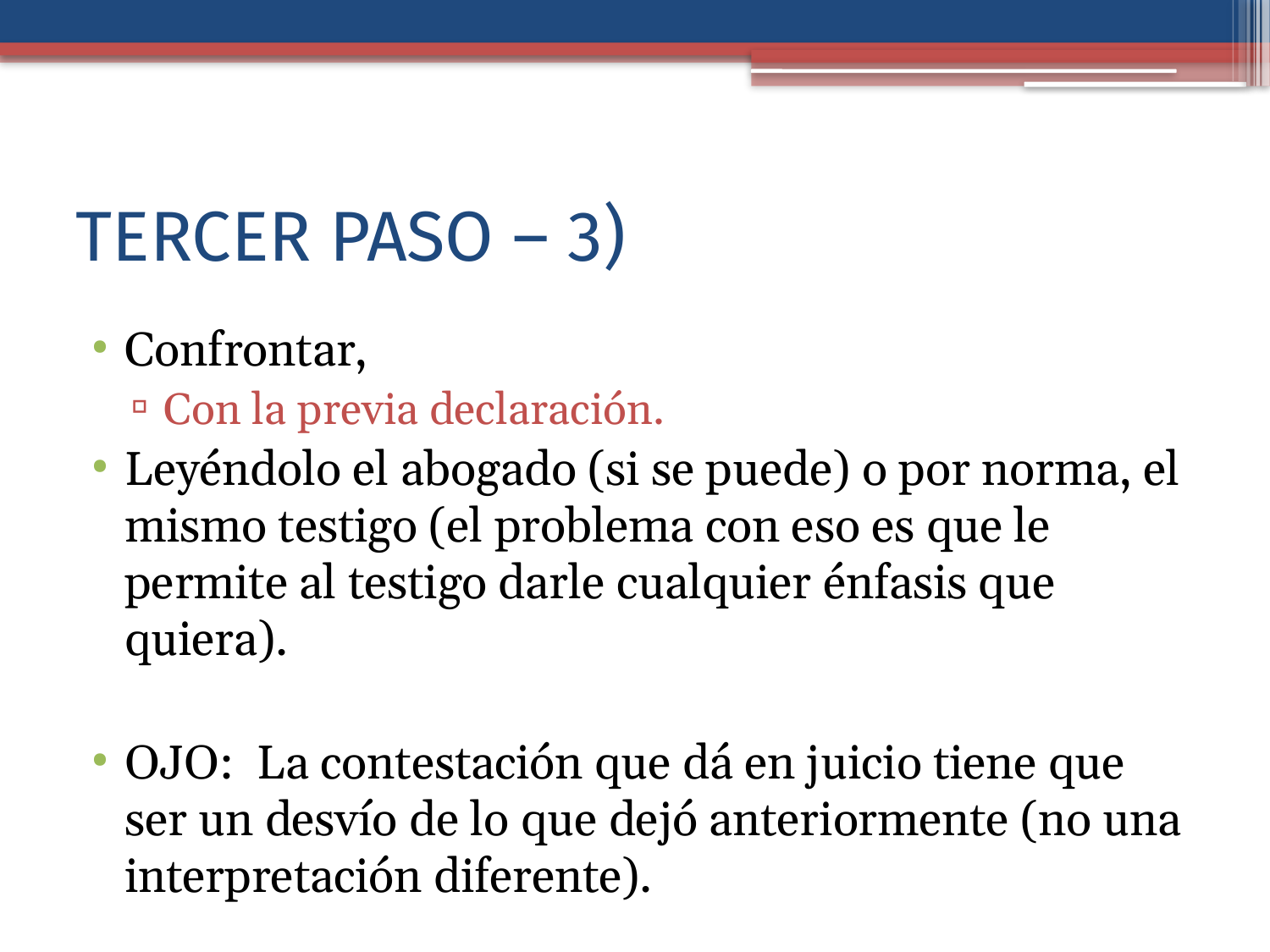

# TERCER PASO – 3)
Confrontar,
Con la previa declaración.
Leyéndolo el abogado (si se puede) o por norma, el mismo testigo (el problema con eso es que le permite al testigo darle cualquier énfasis que quiera).

OJO:  La contestación que dá en juicio tiene que ser un desvío de lo que dejó anteriormente (no una interpretación diferente).